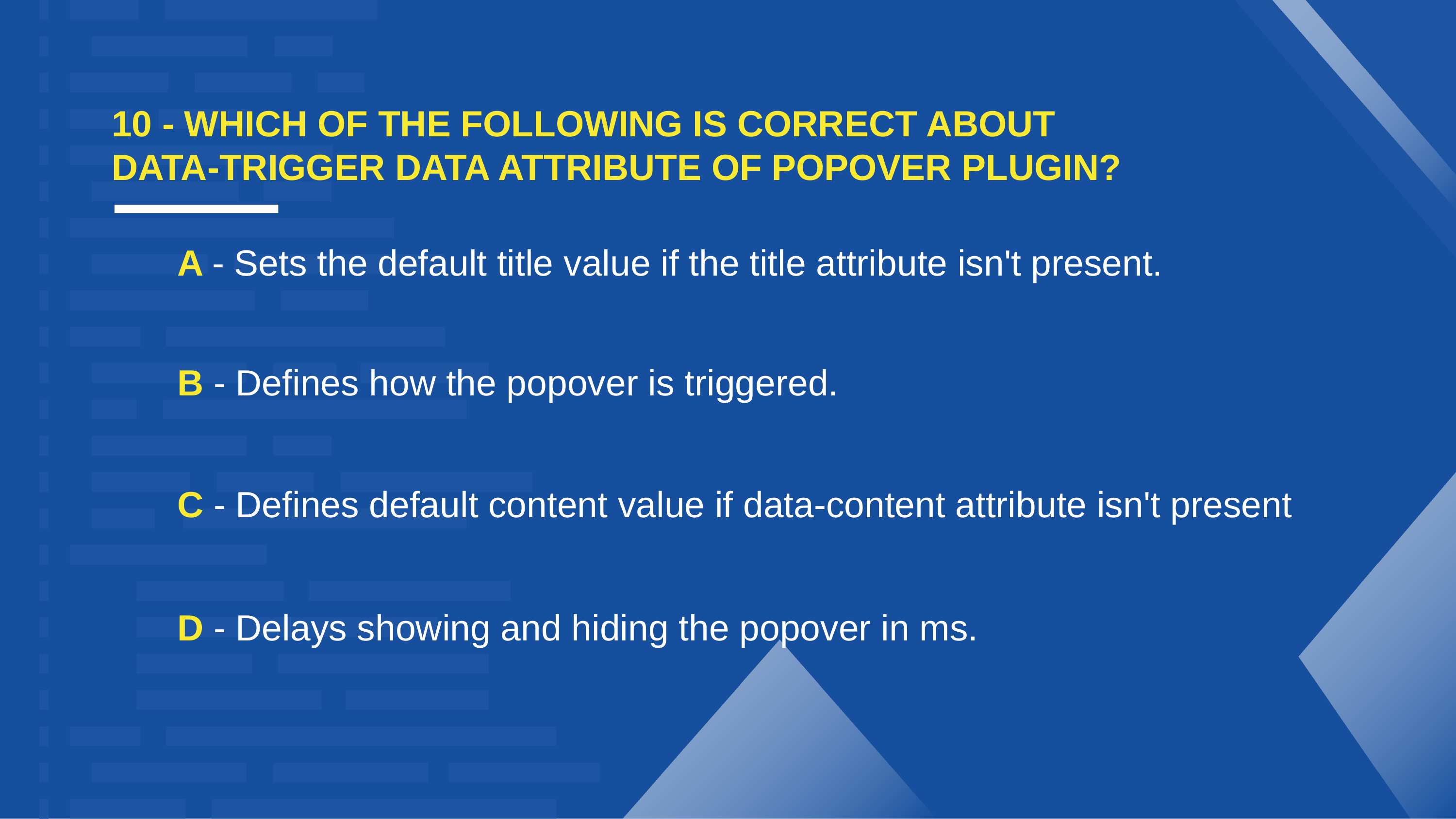

10 - WHICH OF THE FOLLOWING IS CORRECT ABOUT
DATA-TRIGGER DATA ATTRIBUTE OF POPOVER PLUGIN?

A - Sets the default title value if the title attribute isn't present.
B - Defines how the popover is triggered.
C - Defines default content value if data-content attribute isn't present
D - Delays showing and hiding the popover in ms.